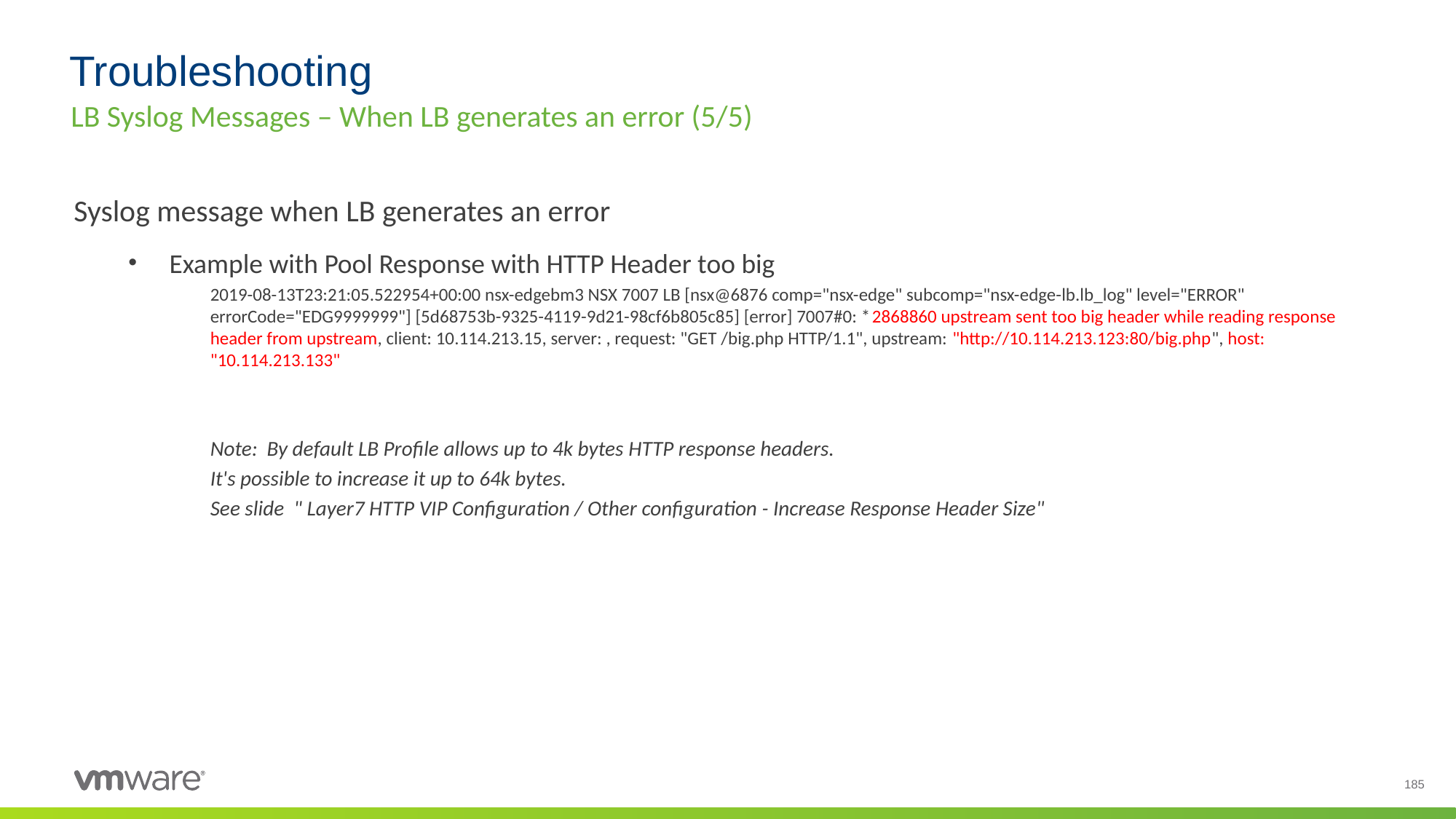

# Troubleshooting
LB Syslog Messages – When LB generates an error (5/5)

Syslog message when LB generates an error
Example with Pool Response with HTTP Header too big
2019-08-13T23:21:05.522954+00:00 nsx-edgebm3 NSX 7007 LB [nsx@6876 comp="nsx-edge" subcomp="nsx-edge-lb.lb_log" level="ERROR" errorCode="EDG9999999"] [5d68753b-9325-4119-9d21-98cf6b805c85] [error] 7007#0: *2868860 upstream sent too big header while reading response header from upstream, client: 10.114.213.15, server: , request: "GET /big.php HTTP/1.1", upstream: "http://10.114.213.123:80/big.php", host: "10.114.213.133"

Note:  By default LB Profile allows up to 4k bytes HTTP response headers.
It's possible to increase it up to 64k bytes.
See slide  " Layer7 HTTP VIP Configuration / Other configuration - Increase Response Header Size"